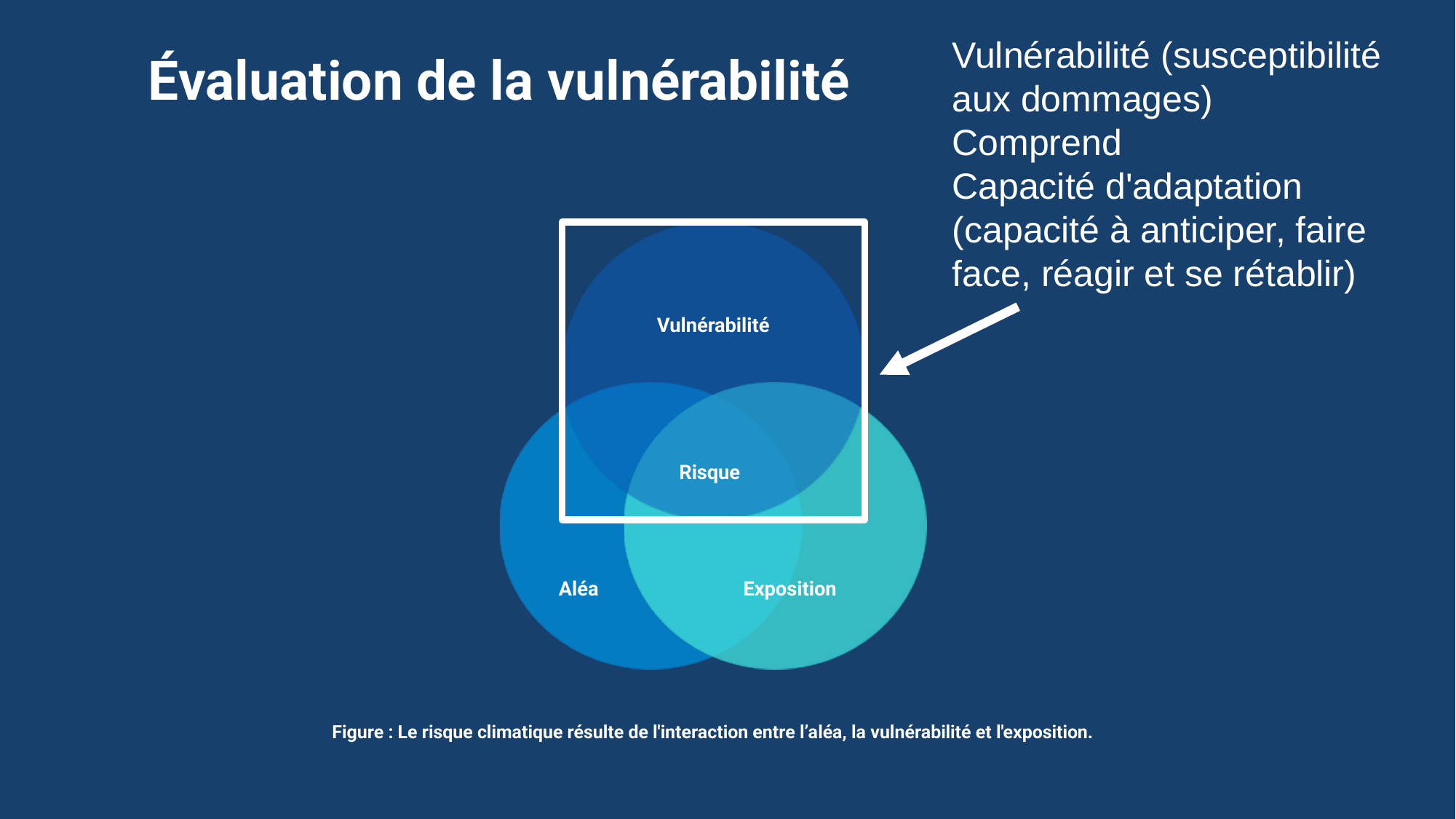

Évaluation de la vulnérabilité
Vulnérabilité (susceptibilité aux dommages)
Comprend
Capacité d'adaptation (capacité à anticiper, faire face, réagir et se rétablir)

Vulnérabilité

Risque
Aléa
Exposition
Figure : Le risque climatique résulte de l'interaction entre l’aléa, la vulnérabilité et l'exposition.
20